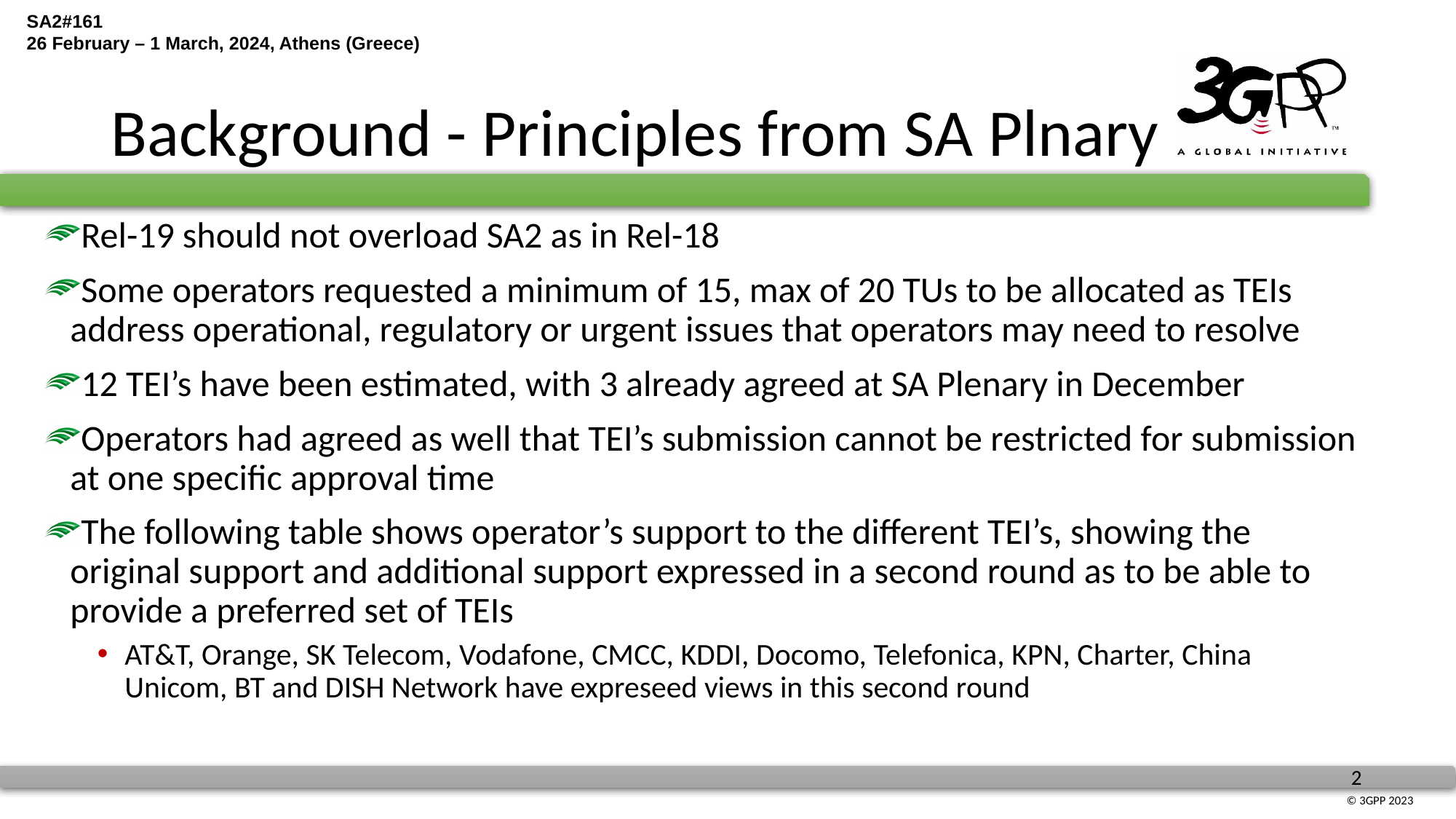

# Background - Principles from SA Plnary
Rel-19 should not overload SA2 as in Rel-18
Some operators requested a minimum of 15, max of 20 TUs to be allocated as TEIs address operational, regulatory or urgent issues that operators may need to resolve
12 TEI’s have been estimated, with 3 already agreed at SA Plenary in December
Operators had agreed as well that TEI’s submission cannot be restricted for submission at one specific approval time
The following table shows operator’s support to the different TEI’s, showing the original support and additional support expressed in a second round as to be able to provide a preferred set of TEIs
AT&T, Orange, SK Telecom, Vodafone, CMCC, KDDI, Docomo, Telefonica, KPN, Charter, China Unicom, BT and DISH Network have expreseed views in this second round